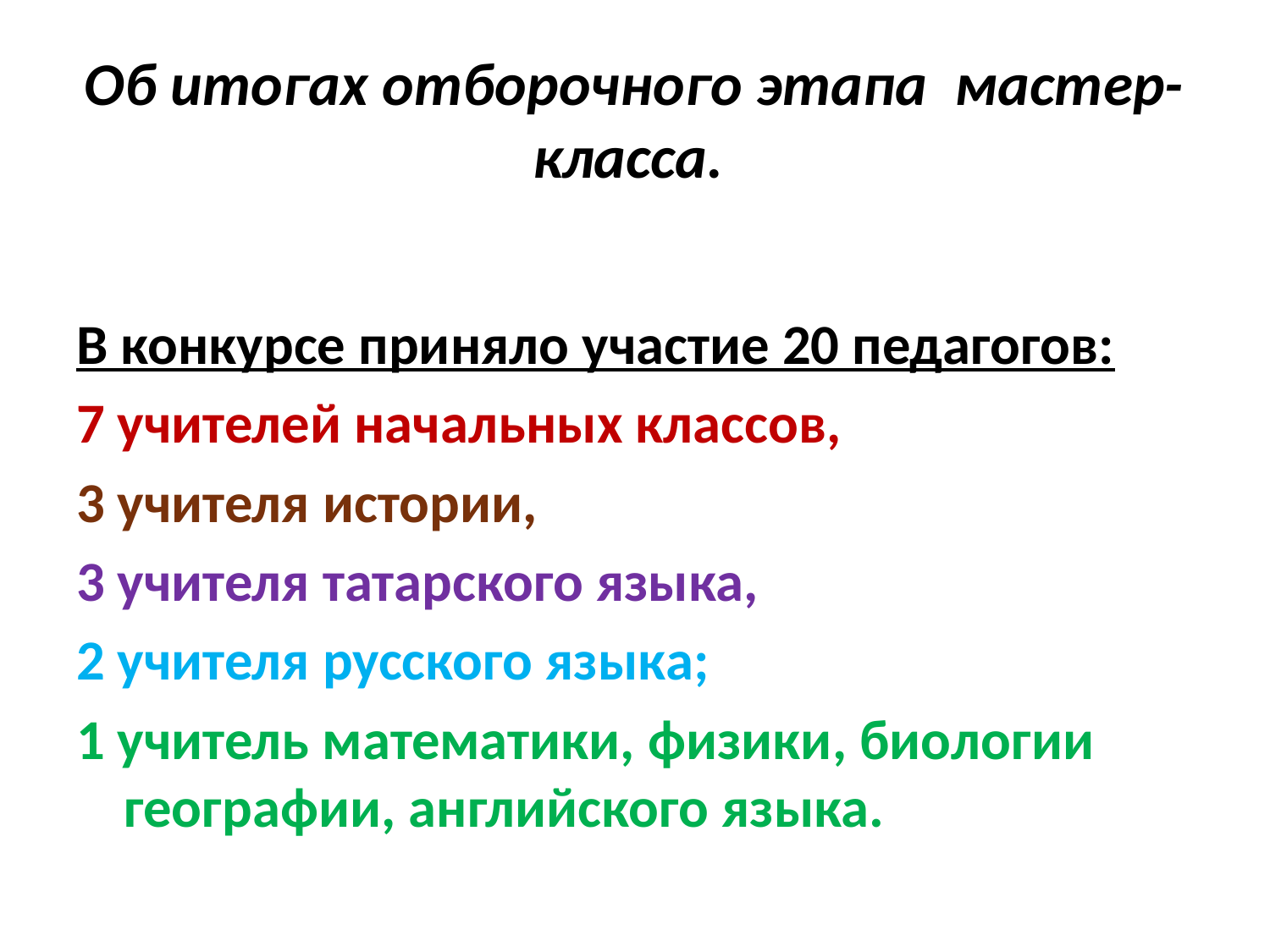

# Об итогах отборочного этапа  мастер-класса.

В конкурсе приняло участие 20 педагогов:
7 учителей начальных классов,
3 учителя истории,
3 учителя татарского языка,
2 учителя русского языка;
1 учитель математики, физики, биологии географии, английского языка.